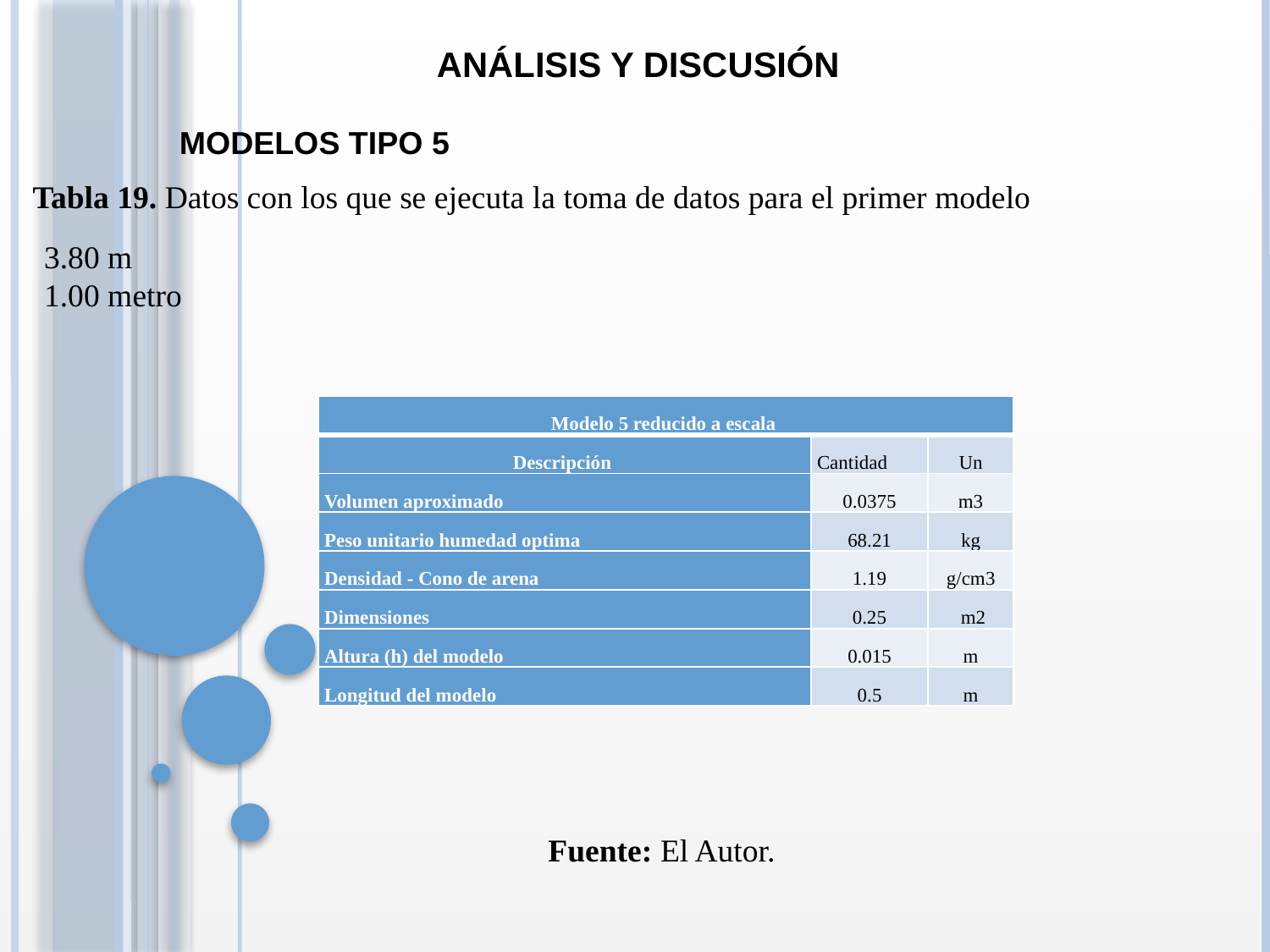

ANÁLISIS Y DISCUSIÓN

 MODELOS TIPO 5
Tabla 19. Datos con los que se ejecuta la toma de datos para el primer modelo
3.80 m
1.00 metro
| Modelo 5 reducido a escala |  |  |
| --- | --- | --- |
| Descripción | Cantidad | Un |
| Volumen aproximado | 0.0375 | m3 |
| Peso unitario humedad optima | 68.21 | kg |
| Densidad - Cono de arena | 1.19 | g/cm3 |
| Dimensiones | 0.25 | m2 |
| Altura (h) del modelo | 0.015 | m |
| Longitud del modelo | 0.5 | m |
Fuente: El Autor.